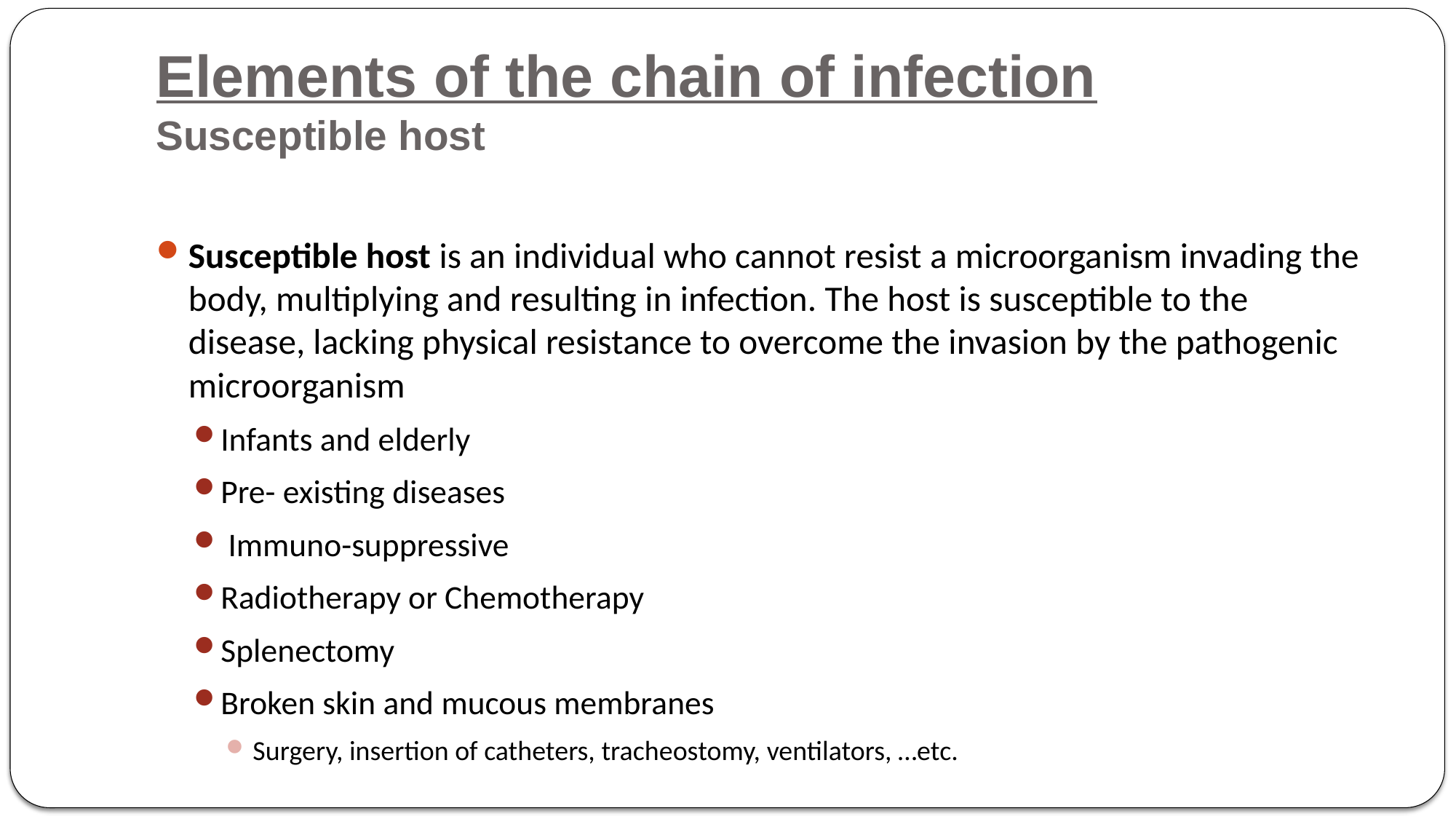

# Elements of the chain of infection Susceptible host
Susceptible host is an individual who cannot resist a microorganism invading the body, multiplying and resulting in infection. The host is susceptible to the disease, lacking physical resistance to overcome the invasion by the pathogenic microorganism
Infants and elderly
Pre- existing diseases
 Immuno-suppressive
Radiotherapy or Chemotherapy
Splenectomy
Broken skin and mucous membranes
Surgery, insertion of catheters, tracheostomy, ventilators, …etc.